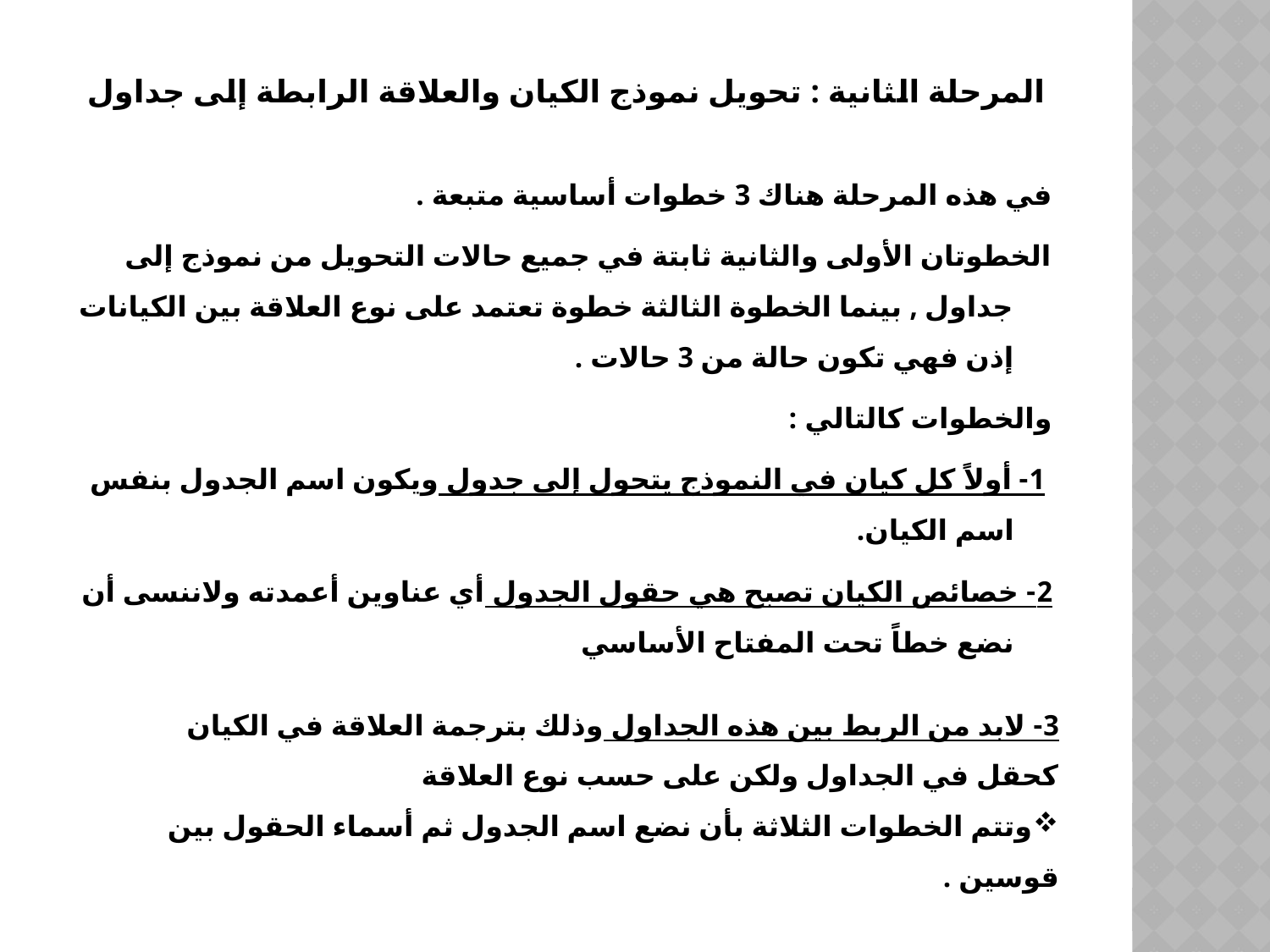

# المرحلة الثانية : تحويل نموذج الكيان والعلاقة الرابطة إلى جداول

في هذه المرحلة هناك 3 خطوات أساسية متبعة .
الخطوتان الأولى والثانية ثابتة في جميع حالات التحويل من نموذج إلى جداول , بينما الخطوة الثالثة خطوة تعتمد على نوع العلاقة بين الكيانات إذن فهي تكون حالة من 3 حالات .
والخطوات كالتالي :
 1- أولاً كل كيان في النموذج يتحول إلى جدول ويكون اسم الجدول بنفس اسم الكيان.
2- خصائص الكيان تصبح هي حقول الجدول أي عناوين أعمدته ولاننسى أن نضع خطاً تحت المفتاح الأساسي

3- لابد من الربط بين هذه الجداول وذلك بترجمة العلاقة في الكيان كحقل في الجداول ولكن على حسب نوع العلاقة
وتتم الخطوات الثلاثة بأن نضع اسم الجدول ثم أسماء الحقول بين قوسين .